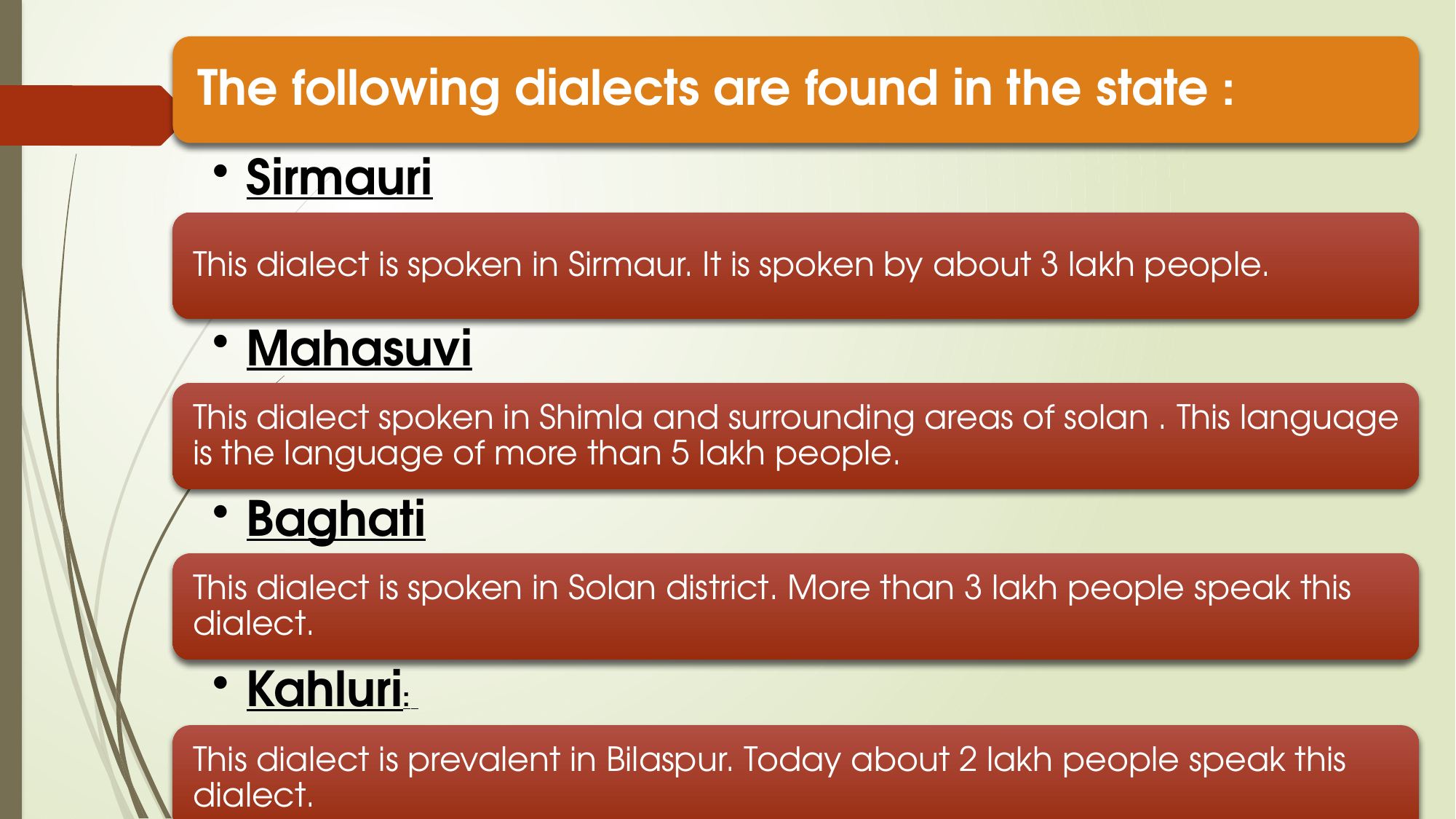

The following dialects are found in the state :
Sirmauri
This dialect is spoken in Sirmaur. It is spoken by about 3 lakh people.
Mahasuvi
This dialect spoken in Shimla and surrounding areas of solan . This language is the language of more than 5 lakh people.
Baghati
This dialect is spoken in Solan district. More than 3 lakh people speak this dialect.
Kahluri:
This dialect is prevalent in Bilaspur. Today about 2 lakh people speak this dialect.